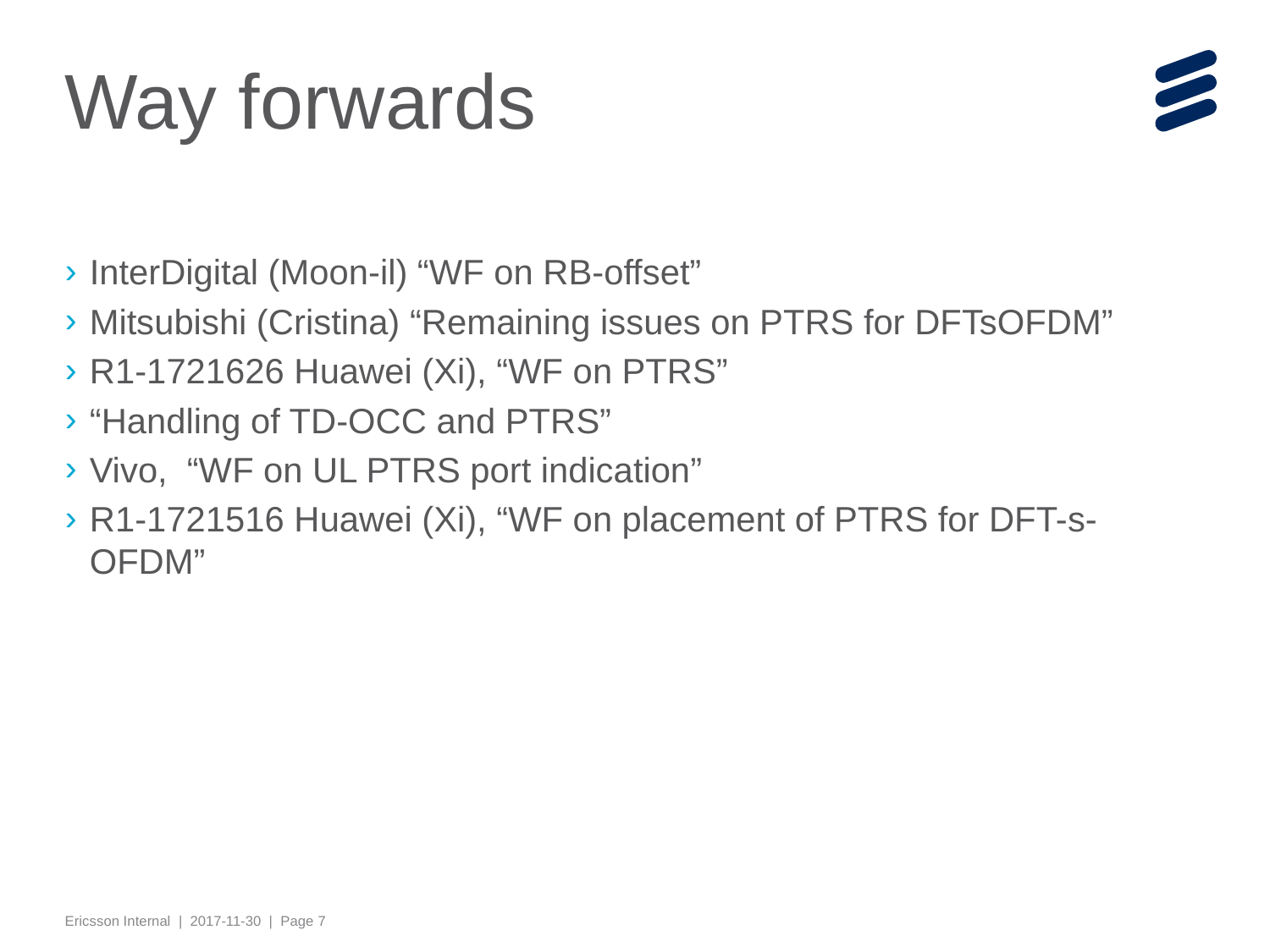

# Way forwards
InterDigital (Moon-il) “WF on RB-offset”
Mitsubishi (Cristina) “Remaining issues on PTRS for DFTsOFDM”
R1-1721626 Huawei (Xi), “WF on PTRS”
“Handling of TD-OCC and PTRS”
Vivo,  “WF on UL PTRS port indication”
R1-1721516 Huawei (Xi), “WF on placement of PTRS for DFT-s-OFDM”